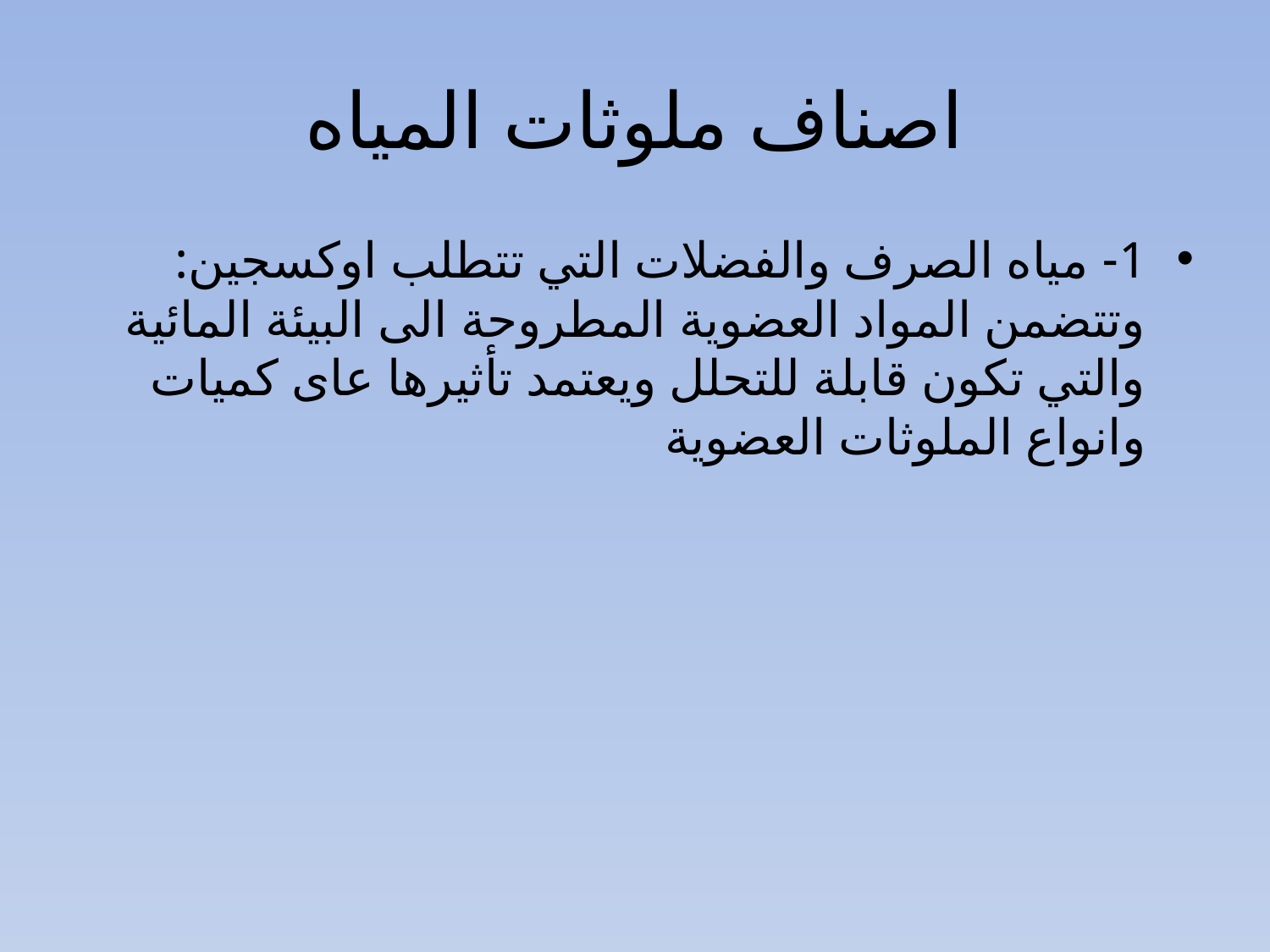

# اصناف ملوثات المياه
1- مياه الصرف والفضلات التي تتطلب اوكسجين: وتتضمن المواد العضوية المطروحة الى البيئة المائية والتي تكون قابلة للتحلل ويعتمد تأثيرها عاى كميات وانواع الملوثات العضوية